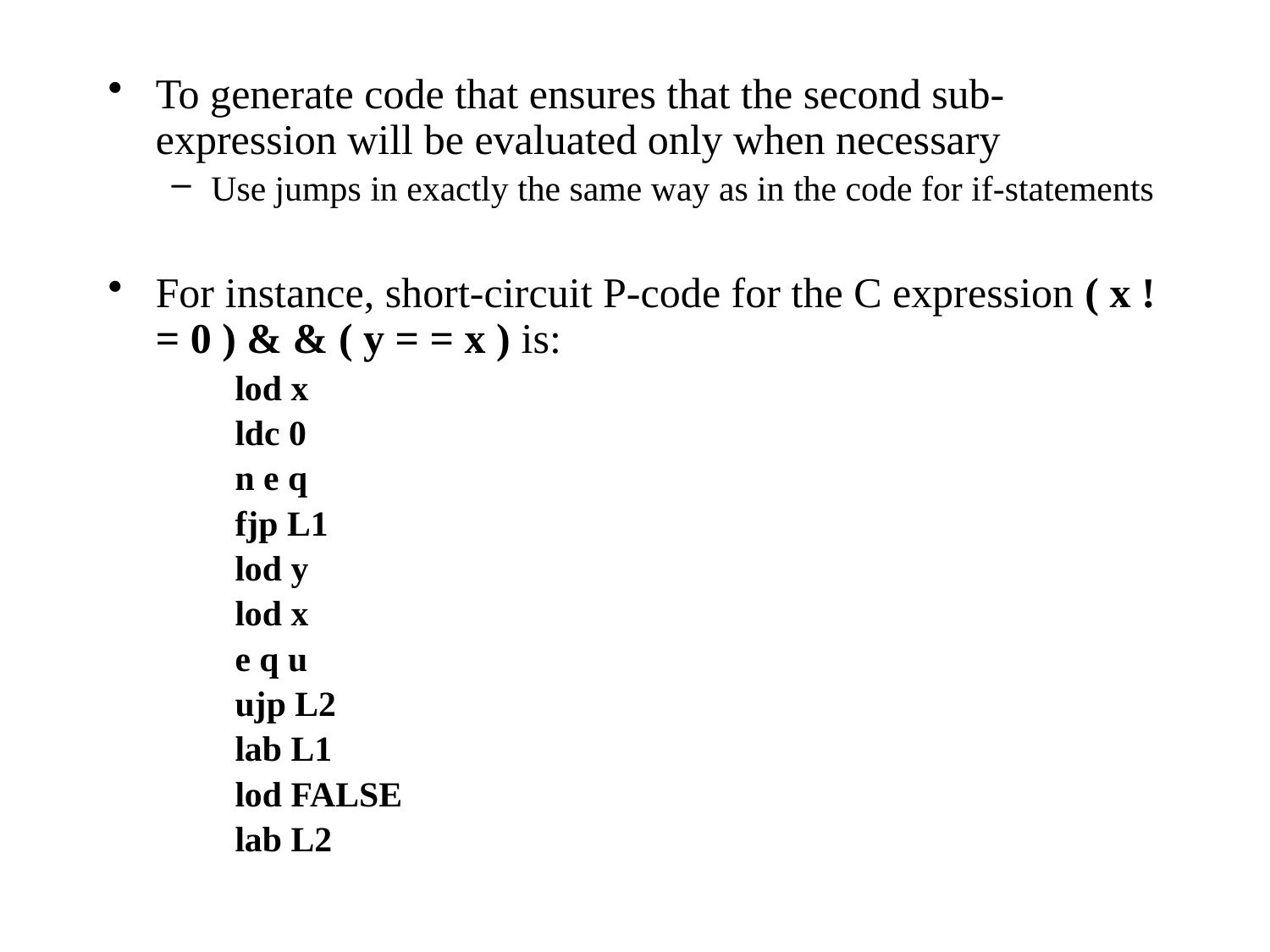

To generate code that ensures that the second sub-expression will be evaluated only when necessary
Use jumps in exactly the same way as in the code for if-statements

For instance, short-circuit P-code for the C expression ( x ! = 0 ) & & ( y = = x ) is:
lod x
ldc 0
n e q
fjp L1
lod y
lod x
e q u
ujp L2
lab L1
lod FALSE
lab L2